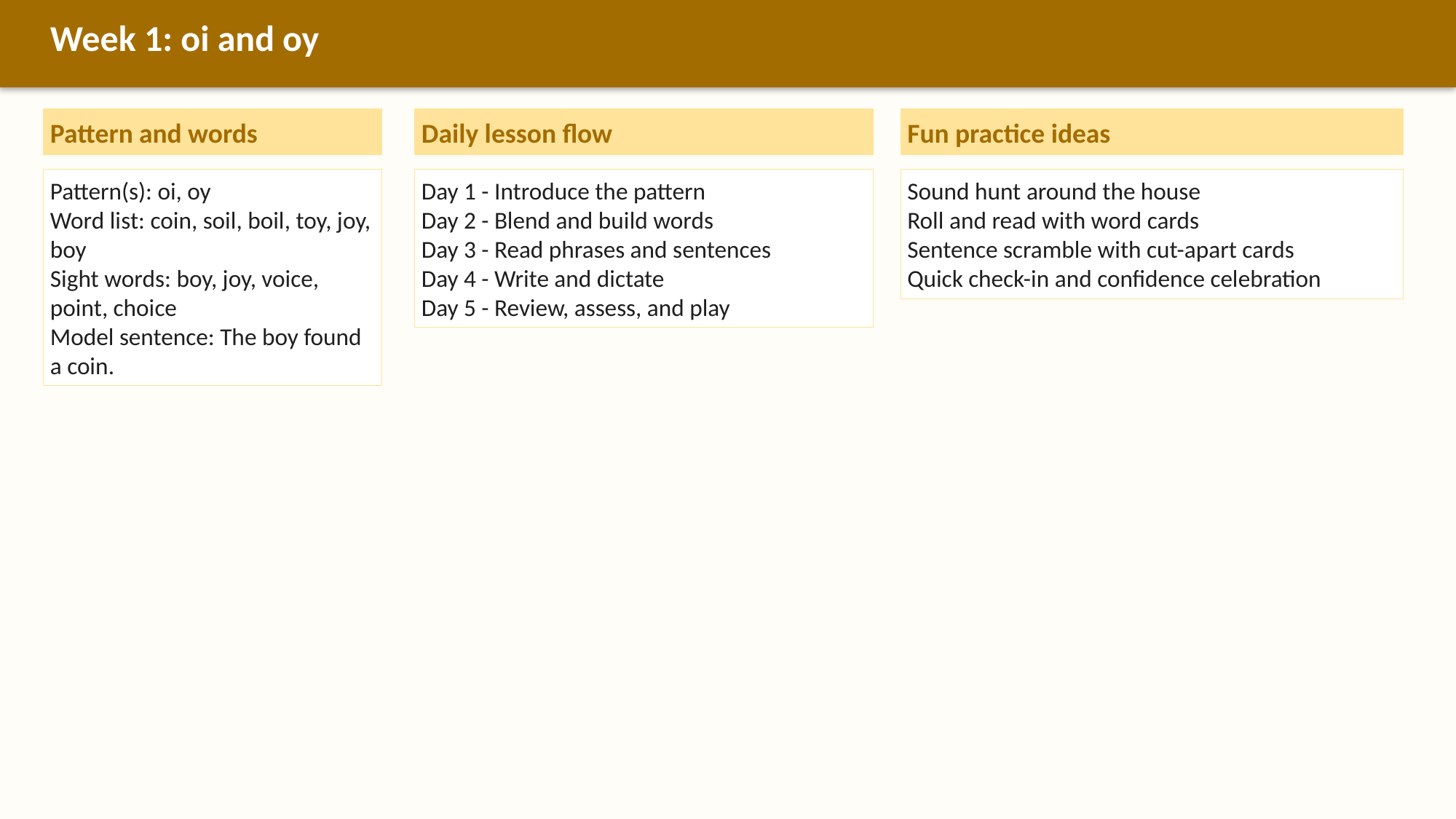

Week 1: oi and oy
Pattern and words
Daily lesson flow
Fun practice ideas
Pattern(s): oi, oy
Word list: coin, soil, boil, toy, joy, boy
Sight words: boy, joy, voice, point, choice
Model sentence: The boy found a coin.
Day 1 - Introduce the pattern
Day 2 - Blend and build words
Day 3 - Read phrases and sentences
Day 4 - Write and dictate
Day 5 - Review, assess, and play
Sound hunt around the house
Roll and read with word cards
Sentence scramble with cut-apart cards
Quick check-in and confidence celebration